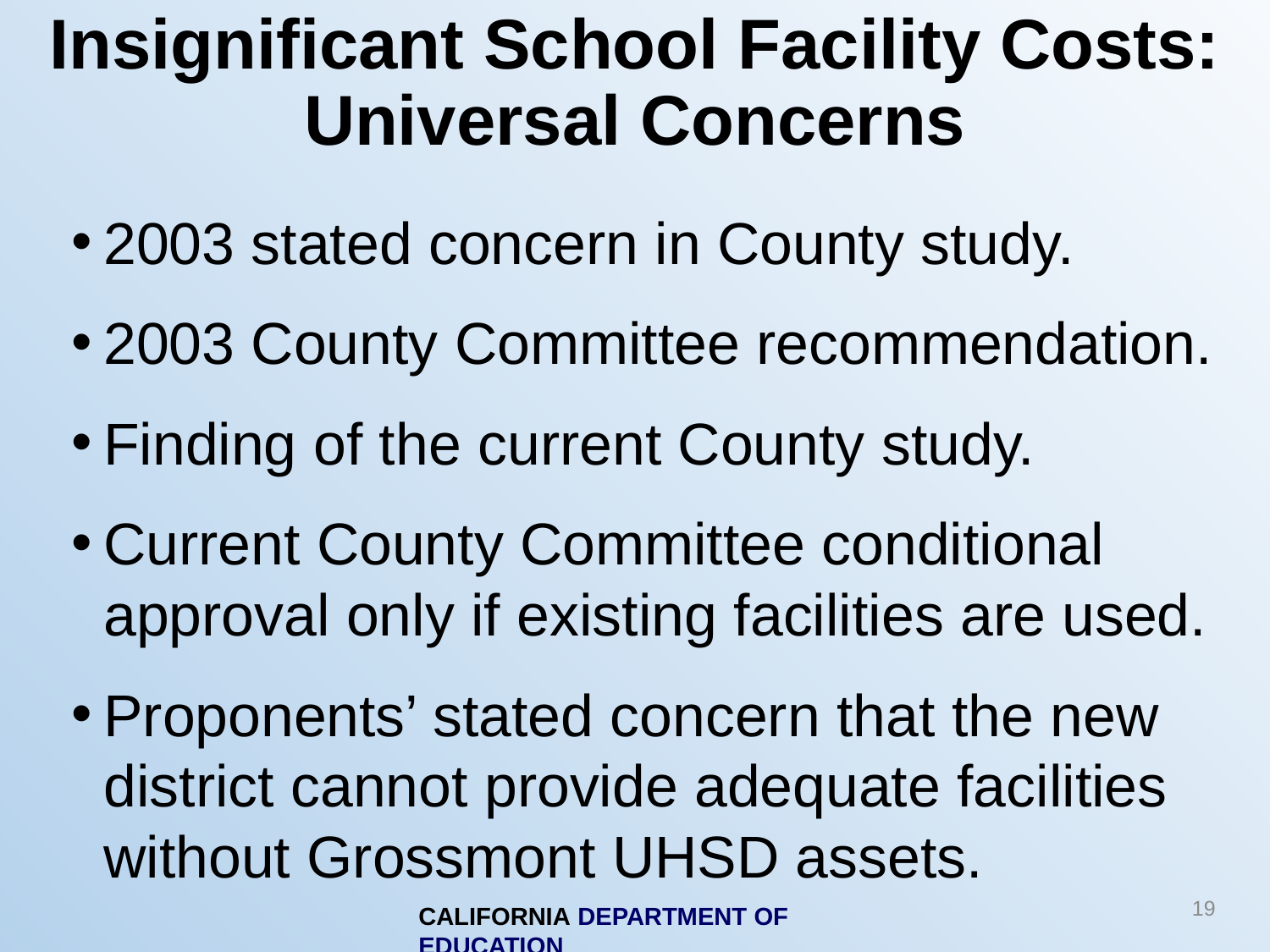

# Insignificant School Facility Costs: Universal Concerns
2003 stated concern in County study.
2003 County Committee recommendation.
Finding of the current County study.
Current County Committee conditional approval only if existing facilities are used.
Proponents’ stated concern that the new district cannot provide adequate facilities without Grossmont UHSD assets.
19